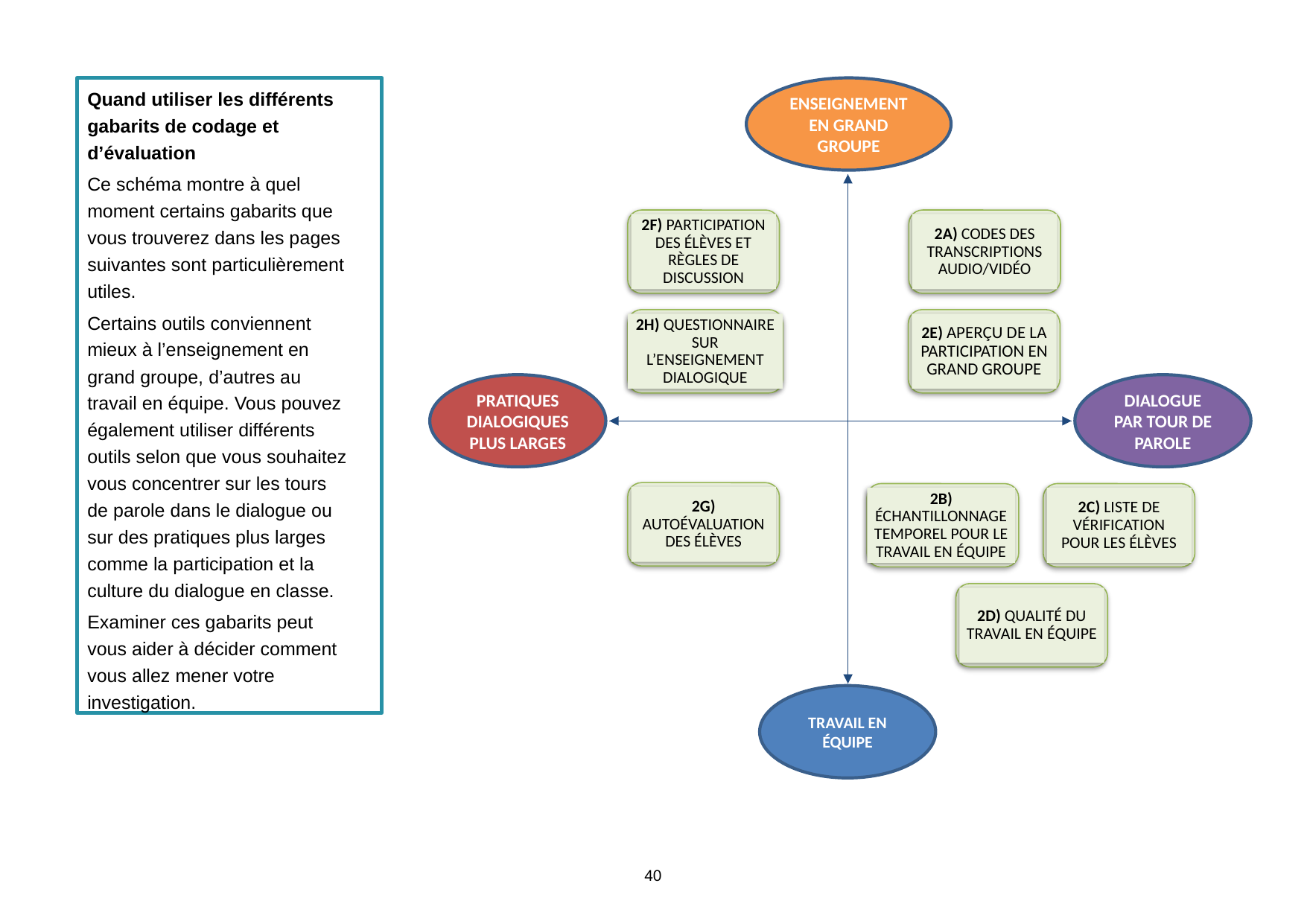

Quand utiliser les différents gabarits de codage et d’évaluation
Ce schéma montre à quel moment certains gabarits que vous trouverez dans les pages suivantes sont particulièrement utiles.
Certains outils conviennent mieux à l’enseignement en grand groupe, d’autres au travail en équipe. Vous pouvez également utiliser différents outils selon que vous souhaitez vous concentrer sur les tours de parole dans le dialogue ou sur des pratiques plus larges comme la participation et la culture du dialogue en classe.
Examiner ces gabarits peut vous aider à décider comment vous allez mener votre investigation.
ENSEIGNEMENT EN GRAND GROUPE

2F) PARTICIPATION DES ÉLÈVES ET RÈGLES DE DISCUSSION

2A) CODES DES TRANSCRIPTIONS AUDIO/VIDÉO

2H) QUESTIONNAIRE SUR L’ENSEIGNEMENT DIALOGIQUE

2E) APERÇU DE LA PARTICIPATION EN GRAND GROUPE
PRATIQUES DIALOGIQUES PLUS LARGES
DIALOGUE PAR TOUR DE PAROLE

2G) AUTOÉVALUATION DES ÉLÈVES

2B) ÉCHANTILLONNAGE TEMPOREL POUR LE TRAVAIL EN ÉQUIPE

2C) LISTE DE VÉRIFICATION POUR LES ÉLÈVES

2D) QUALITÉ DU TRAVAIL EN ÉQUIPE
TRAVAIL EN ÉQUIPE
40